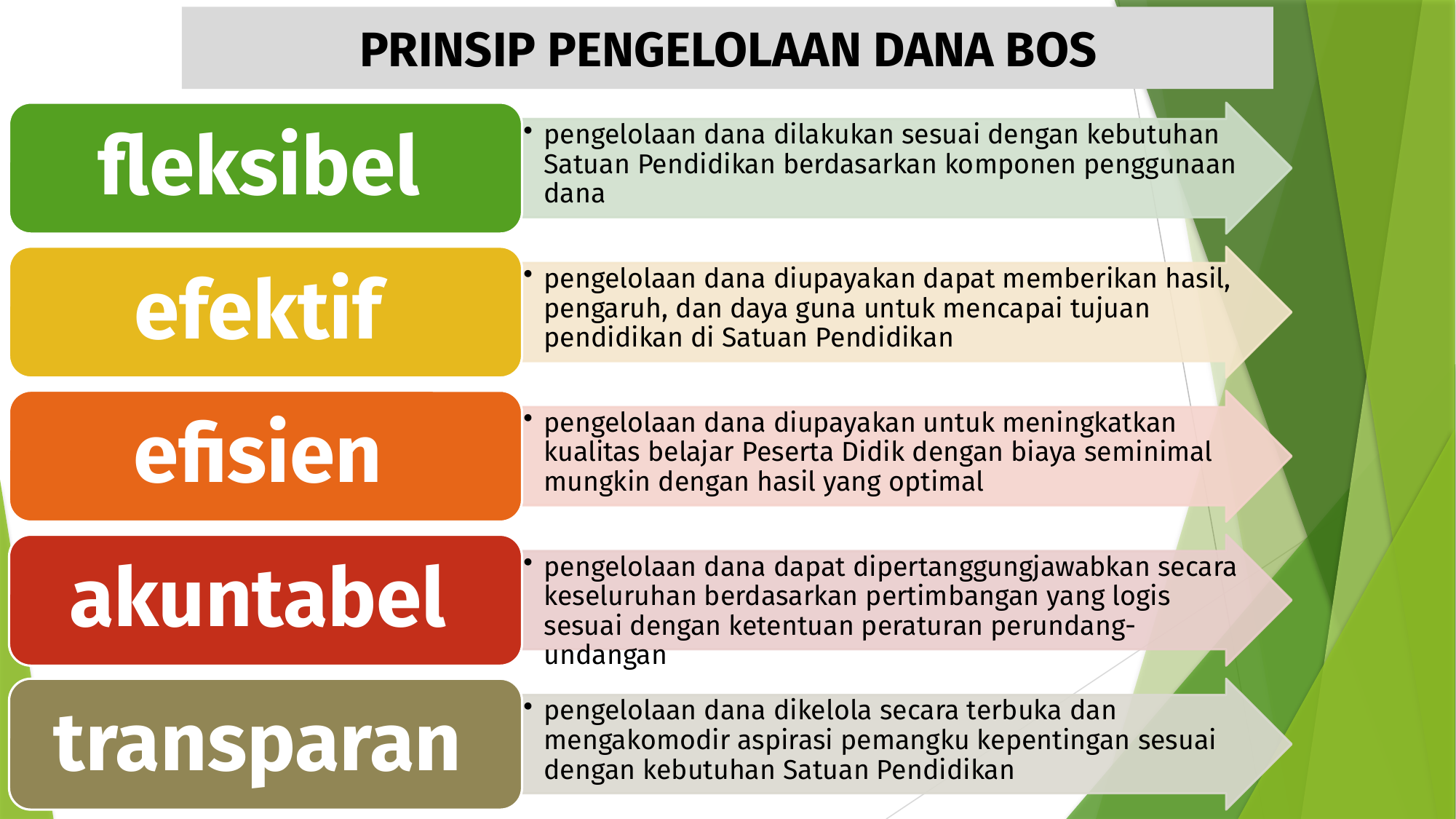

PRINSIP PENGELOLAAN DANA BOS
pengelolaan dana dilakukan sesuai dengan kebutuhan Satuan Pendidikan berdasarkan komponen penggunaan dana
fleksibel
pengelolaan dana diupayakan dapat memberikan hasil, pengaruh, dan daya guna untuk mencapai tujuan pendidikan di Satuan Pendidikan
efektif
pengelolaan dana diupayakan untuk meningkatkan kualitas belajar Peserta Didik dengan biaya seminimal mungkin dengan hasil yang optimal
efisien
pengelolaan dana dapat dipertanggungjawabkan secara keseluruhan berdasarkan pertimbangan yang logis sesuai dengan ketentuan peraturan perundang-undangan
akuntabel
pengelolaan dana dikelola secara terbuka dan mengakomodir aspirasi pemangku kepentingan sesuai dengan kebutuhan Satuan Pendidikan
transparan